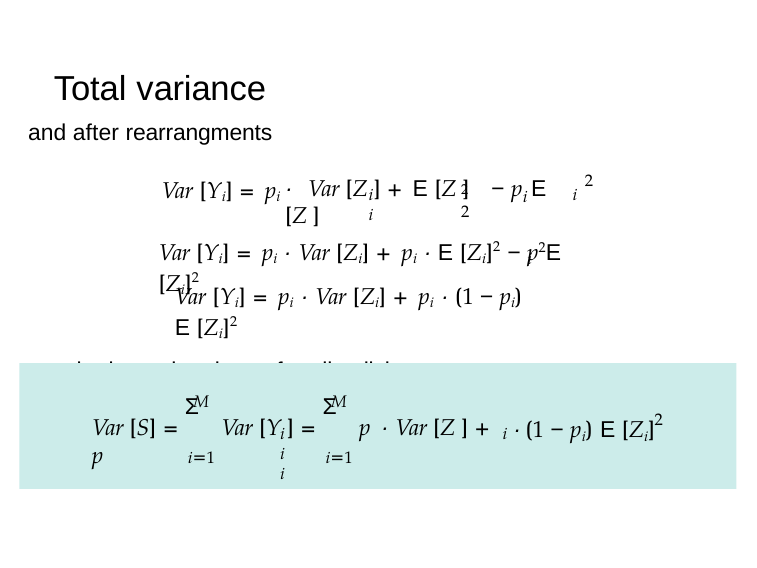

# Total variance
and after rearrangments

2
2	2
Var [Yi] = pi
· Var [Z ] + E [Z ]	− p E [Z ]
i	i
i
i
Var [Yi] = pi · Var [Zi] + pi · E [Zi]2 − p2E [Zi]2
i
Var [Yi] = pi · Var [Zi] + pi · (1 − pi) E [Zi]2
we obtain total variance for all policies

M
i	i	i
M
Σ
Σ
2
Var [S] =	Var [Y ] =	p · Var [Z ] + p
· (1 − pi) E [Zi]
i
i=1
i=1